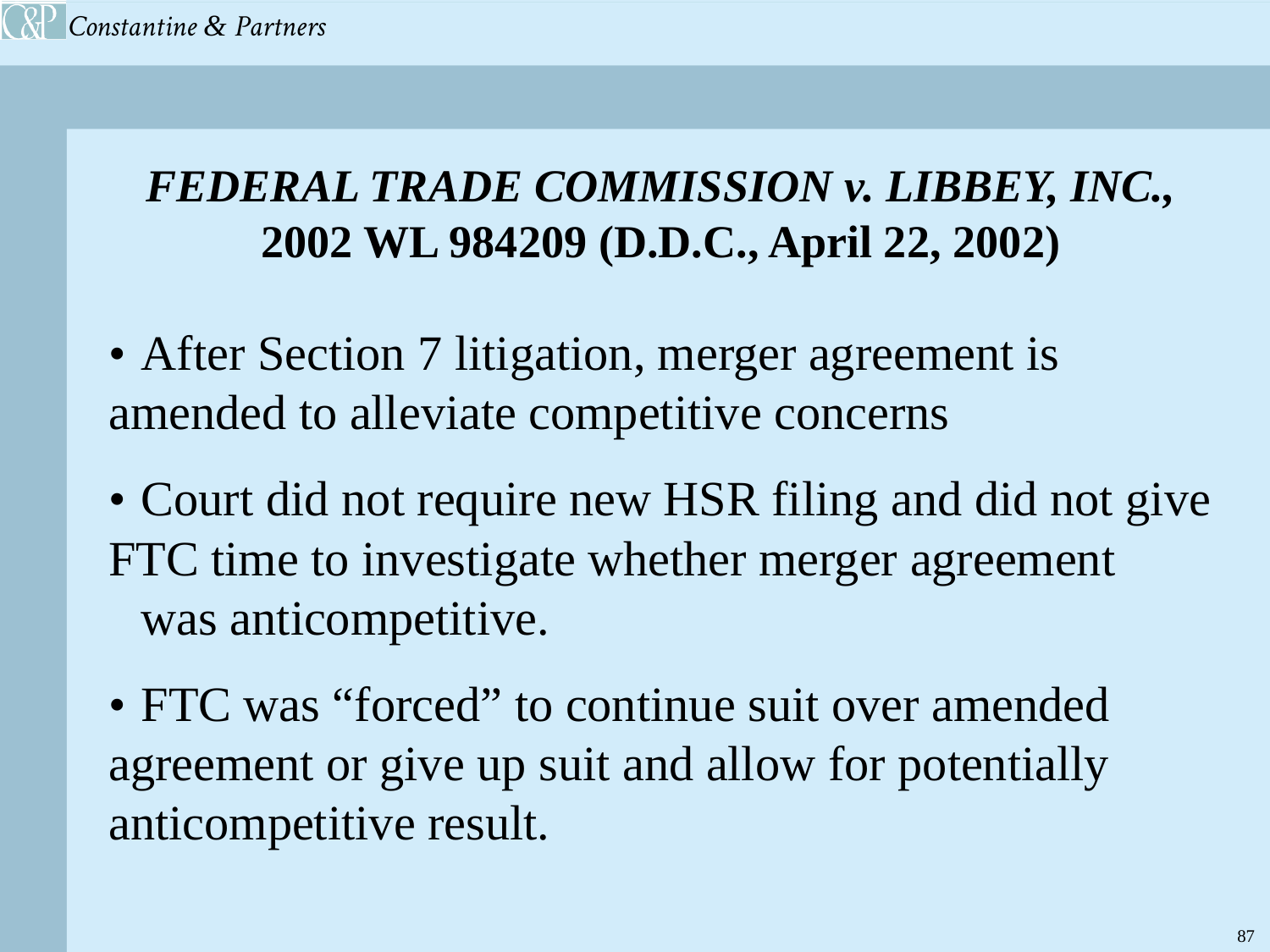

FEDERAL TRADE COMMISSION v. LIBBEY, INC.,
2002 WL 984209 (D.D.C., April 22, 2002)

• 	After Section 7 litigation, merger agreement is 		amended to alleviate competitive concerns

• 	Court did not require new HSR filing and did not give 	FTC time to investigate whether merger agreement 		was anticompetitive.

• 	FTC was “forced” to continue suit over amended 		agreement or give up suit and allow for potentially 		anticompetitive result.